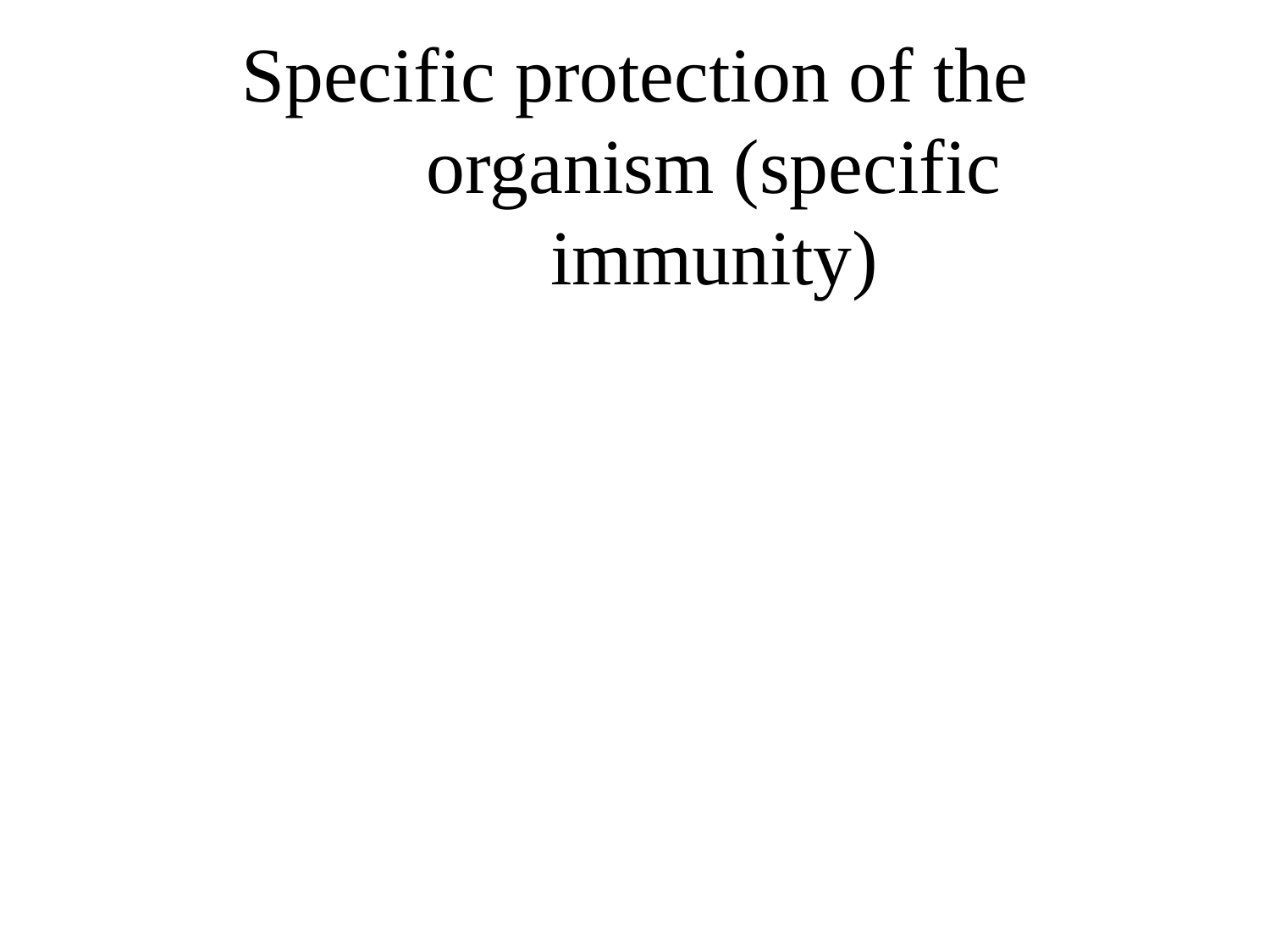

# Specific protection of the organism (specific immunity)